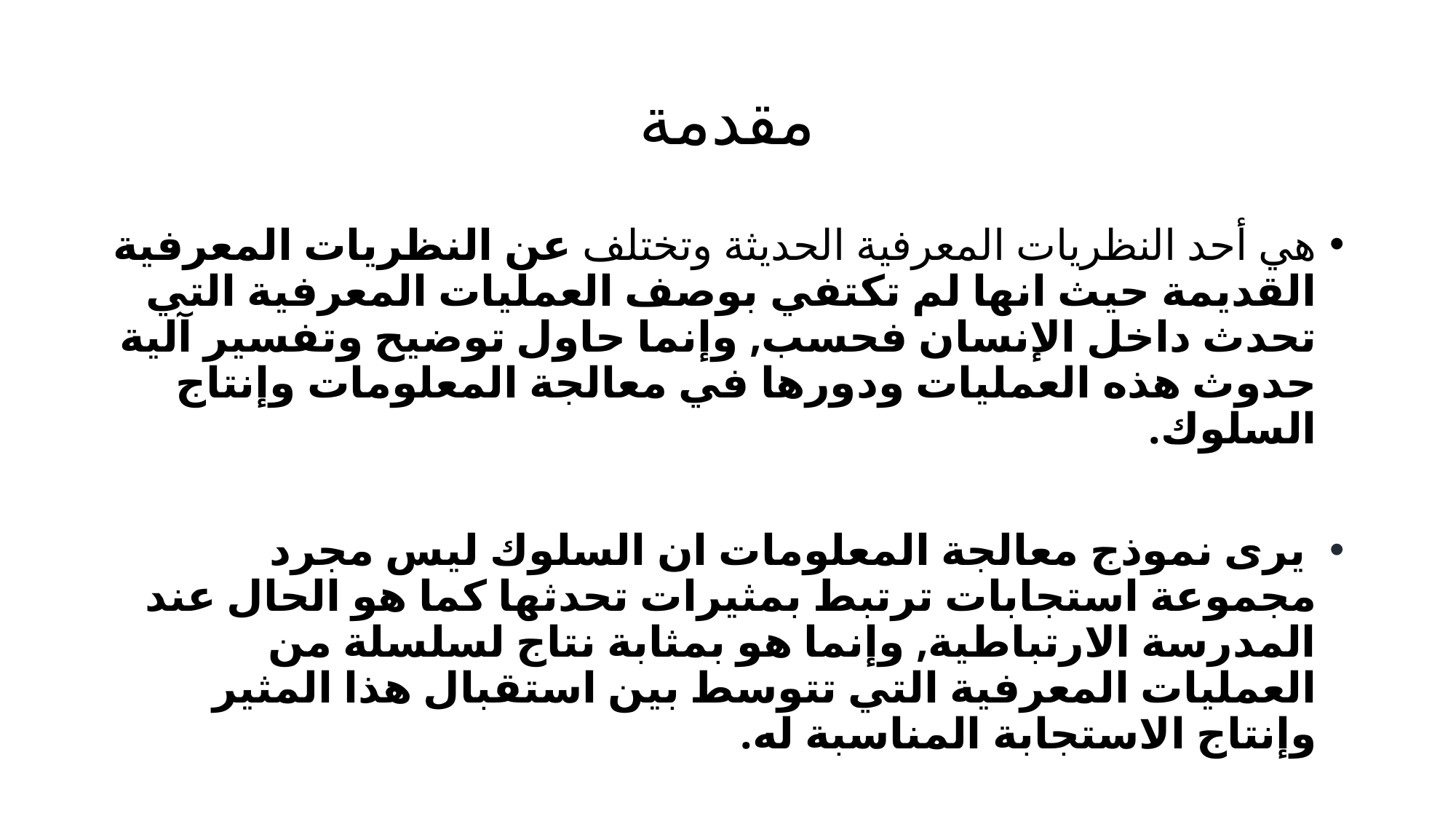

# مقدمة
هي أحد النظريات المعرفية الحديثة وتختلف عن النظريات المعرفية القديمة حيث انها لم تكتفي بوصف العمليات المعرفية التي تحدث داخل الإنسان فحسب, وإنما حاول توضيح وتفسير آلية حدوث هذه العمليات ودورها في معالجة المعلومات وإنتاج السلوك.

 يرى نموذج معالجة المعلومات ان السلوك ليس مجرد مجموعة استجابات ترتبط بمثيرات تحدثها كما هو الحال عند المدرسة الارتباطية, وإنما هو بمثابة نتاج لسلسلة من العمليات المعرفية التي تتوسط بين استقبال هذا المثير وإنتاج الاستجابة المناسبة له.